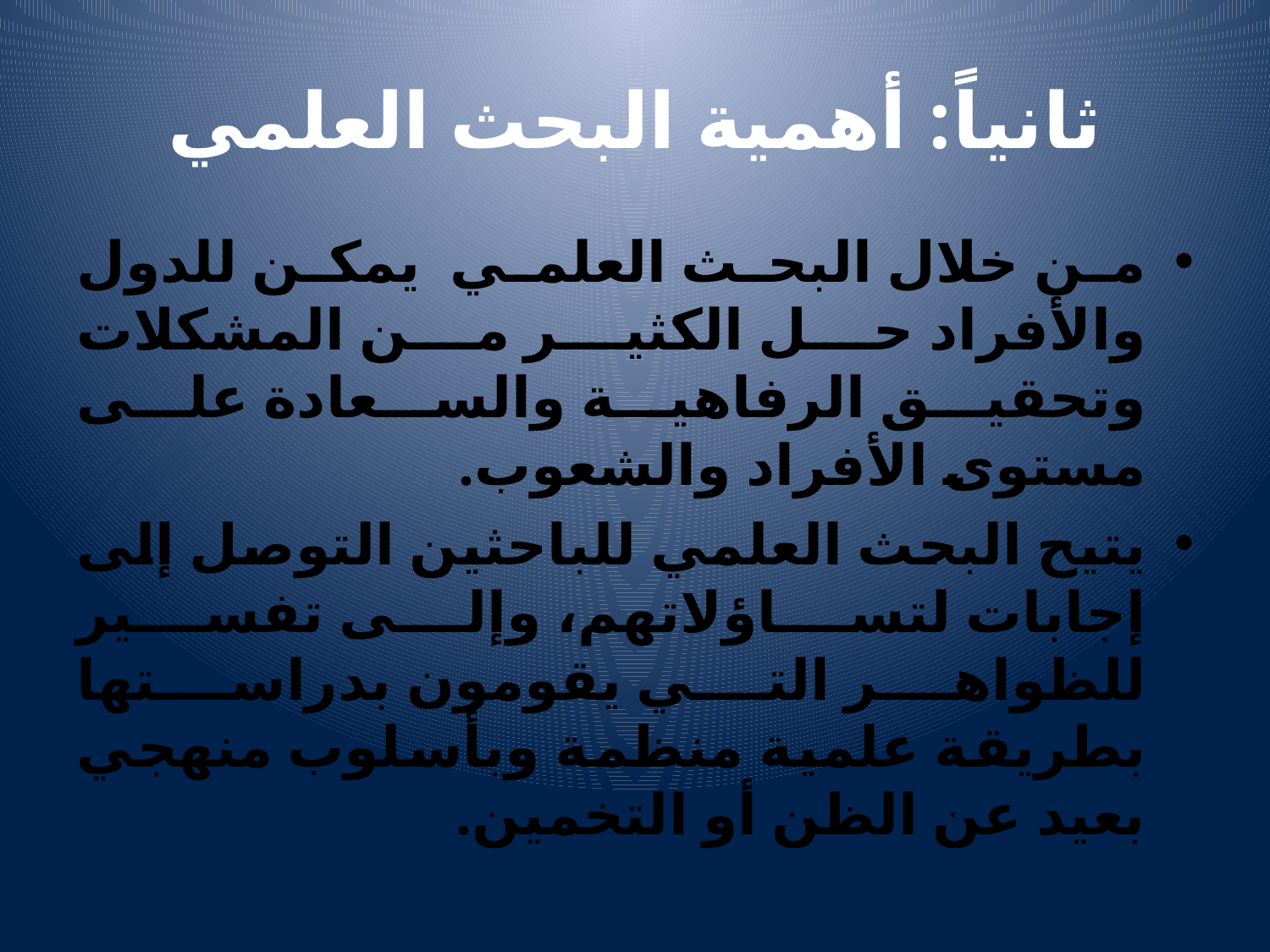

# ثانياً: أهمية البحث العلمي
من خلال البحث العلمي  يمكن للدول والأفراد حل الكثير من المشكلات وتحقيق الرفاهية والسعادة على مستوى الأفراد والشعوب.
يتيح البحث العلمي للباحثين التوصل إلى إجابات لتساؤلاتهم، وإلى تفسير للظواهر التي يقومون بدراستها بطريقة علمية منظمة وبأسلوب منهجي بعيد عن الظن أو التخمين.